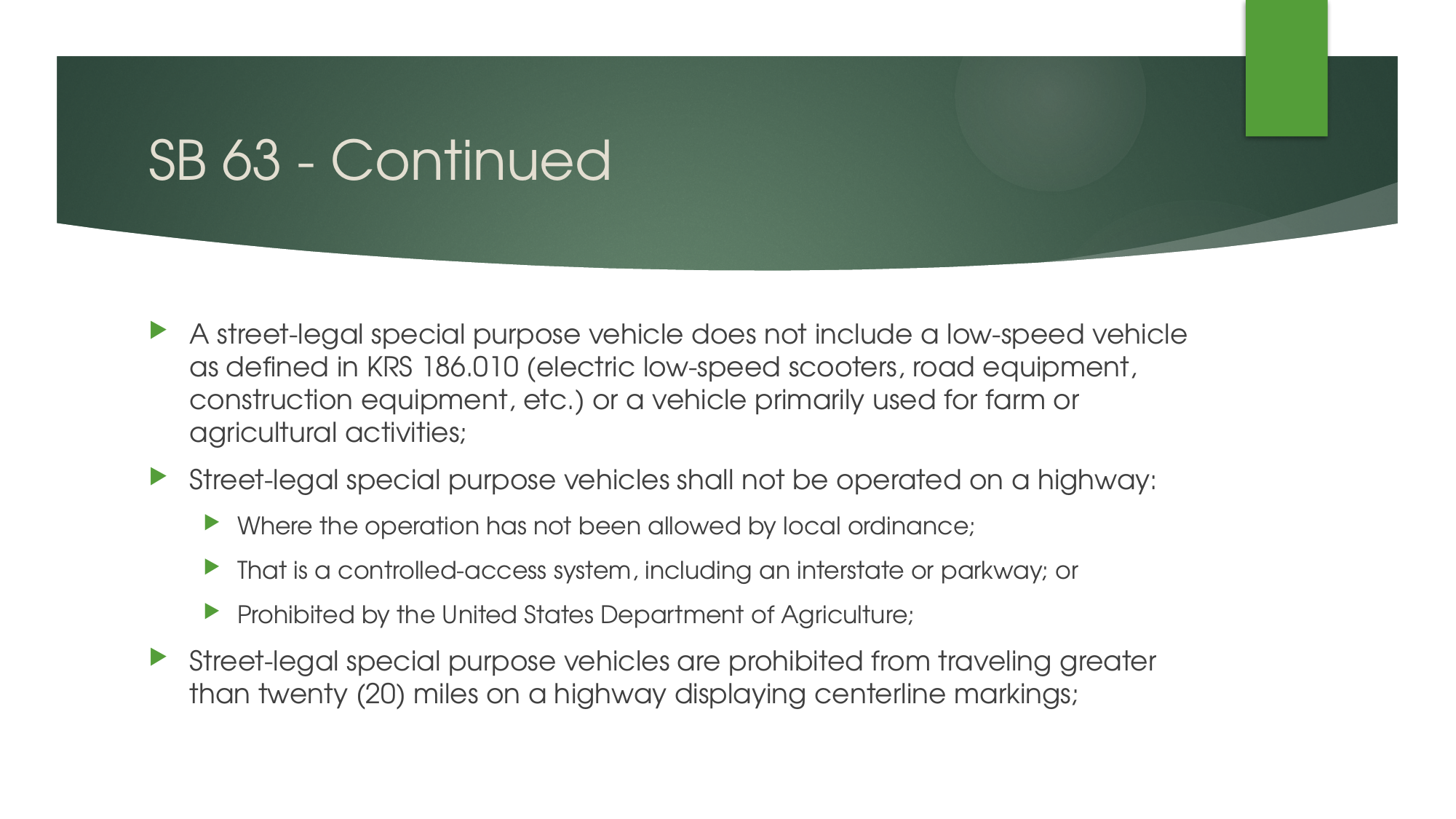

# SB 63 - Continued
A street-legal special purpose vehicle does not include a low-speed vehicle as defined in KRS 186.010 (electric low-speed scooters, road equipment, construction equipment, etc.) or a vehicle primarily used for farm or agricultural activities;
Street-legal special purpose vehicles shall not be operated on a highway:
Where the operation has not been allowed by local ordinance;
That is a controlled-access system, including an interstate or parkway; or
Prohibited by the United States Department of Agriculture;
Street-legal special purpose vehicles are prohibited from traveling greater than twenty (20) miles on a highway displaying centerline markings;